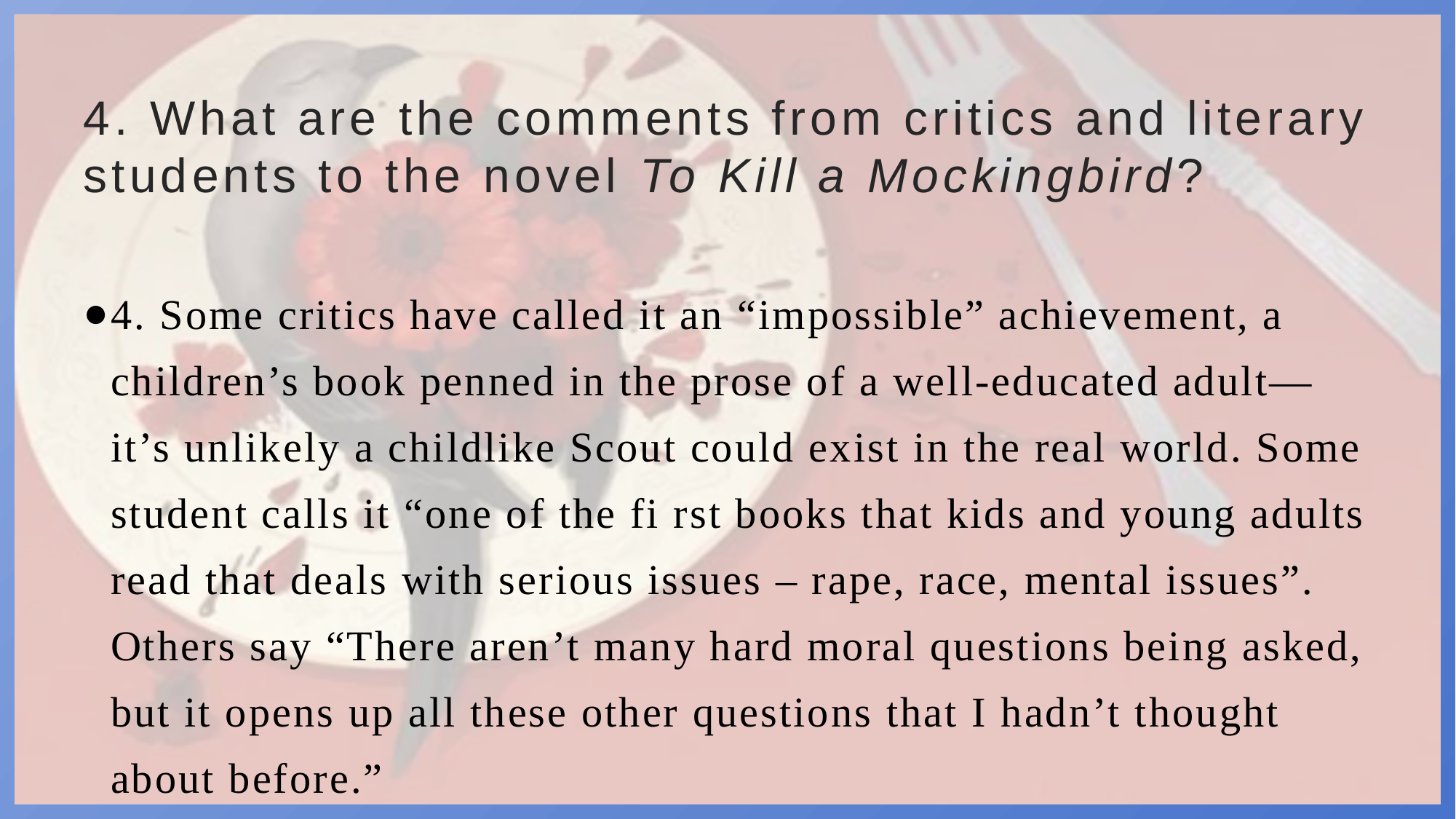

# 4. What are the comments from critics and literary students to the novel To Kill a Mockingbird?
4. Some critics have called it an “impossible” achievement, a children’s book penned in the prose of a well-educated adult—it’s unlikely a childlike Scout could exist in the real world. Some student calls it “one of the fi rst books that kids and young adults read that deals with serious issues – rape, race, mental issues”. Others say “There aren’t many hard moral questions being asked, but it opens up all these other questions that I hadn’t thought about before.”